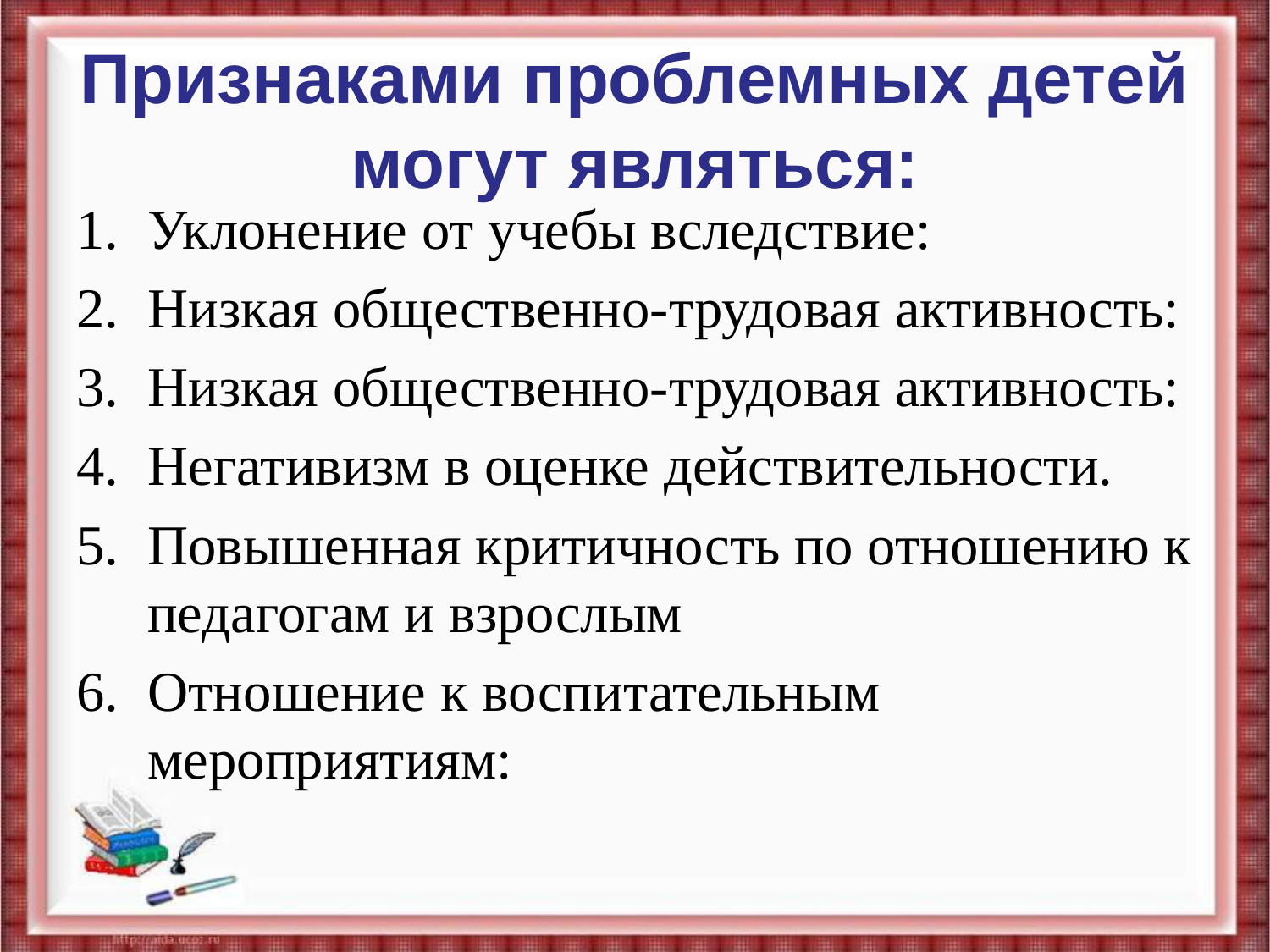

# Признаками проблемных детей могут являться:
Уклонение от учебы вследствие:
Низкая общественно-трудовая активность:
Низкая общественно-трудовая активность:
Негативизм в оценке действительности.
Повышенная критичность по отношению к педагогам и взрослым
Отношение к воспитательным мероприятиям: